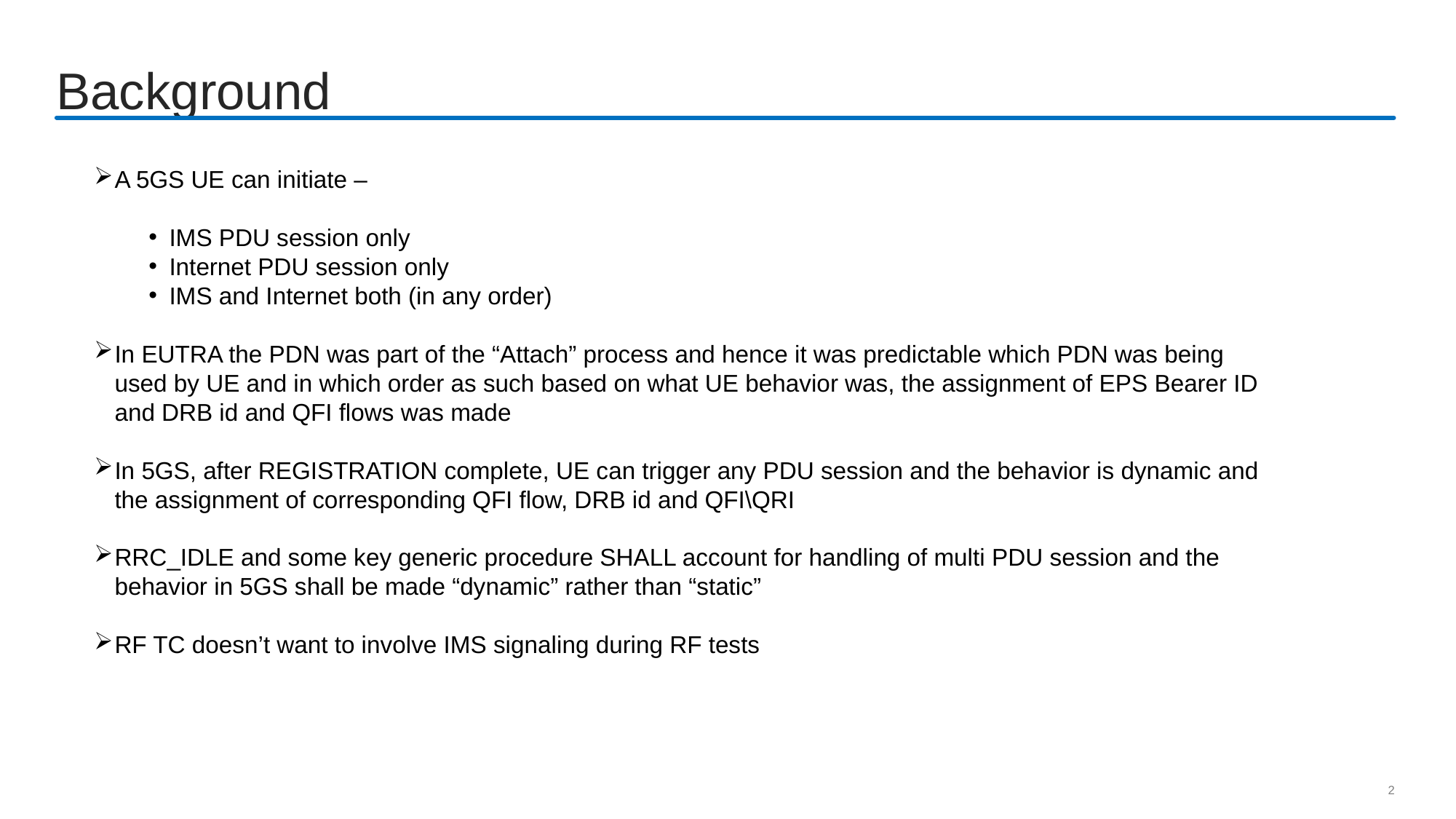

# Background

A 5GS UE can initiate –

IMS PDU session only
Internet PDU session only
IMS and Internet both (in any order)

In EUTRA the PDN was part of the “Attach” process and hence it was predictable which PDN was being used by UE and in which order as such based on what UE behavior was, the assignment of EPS Bearer ID and DRB id and QFI flows was made

In 5GS, after REGISTRATION complete, UE can trigger any PDU session and the behavior is dynamic and the assignment of corresponding QFI flow, DRB id and QFI\QRI

RRC_IDLE and some key generic procedure SHALL account for handling of multi PDU session and the behavior in 5GS shall be made “dynamic” rather than “static”

RF TC doesn’t want to involve IMS signaling during RF tests